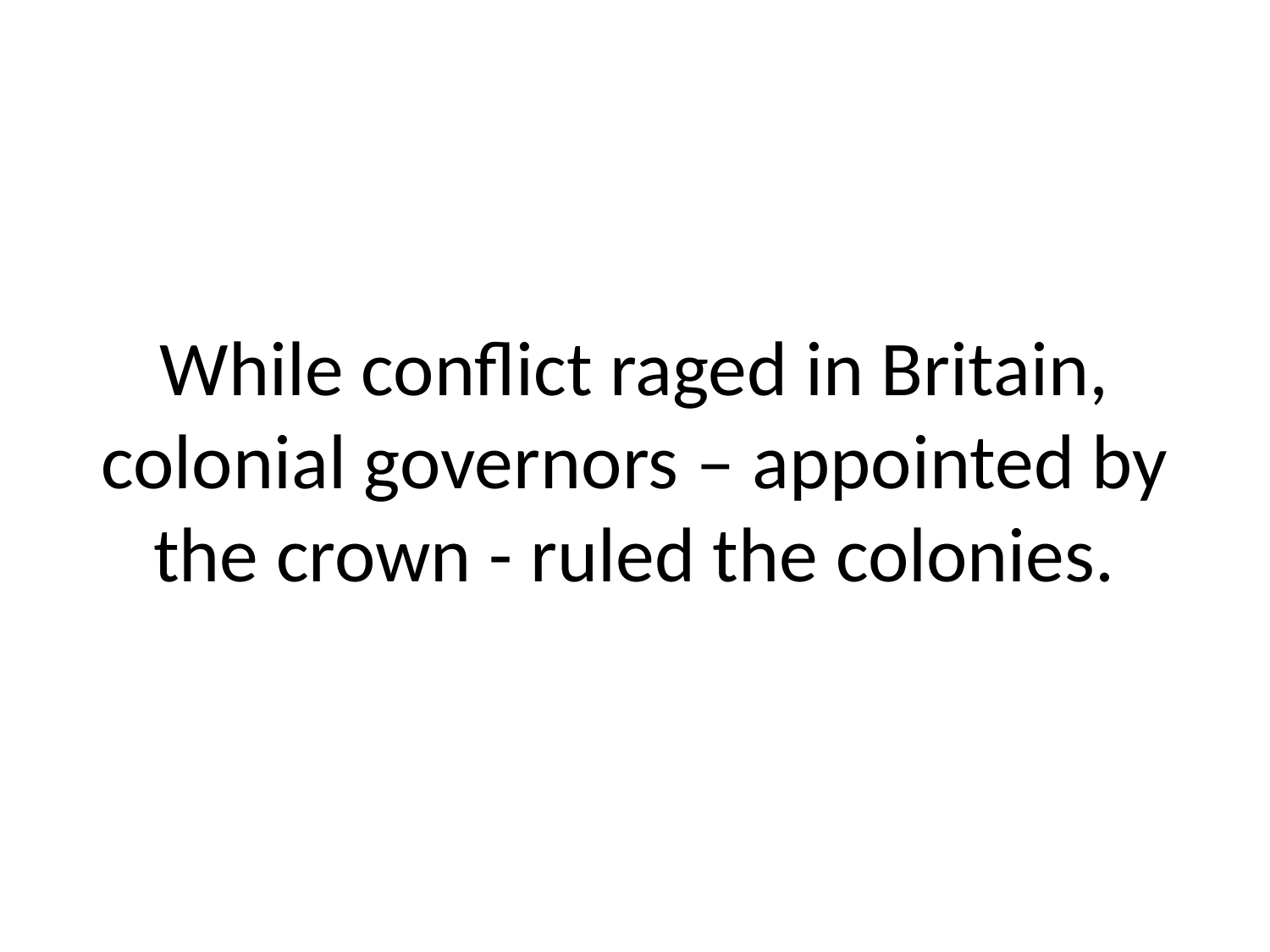

# While conflict raged in Britain, colonial governors – appointed by the crown - ruled the colonies.